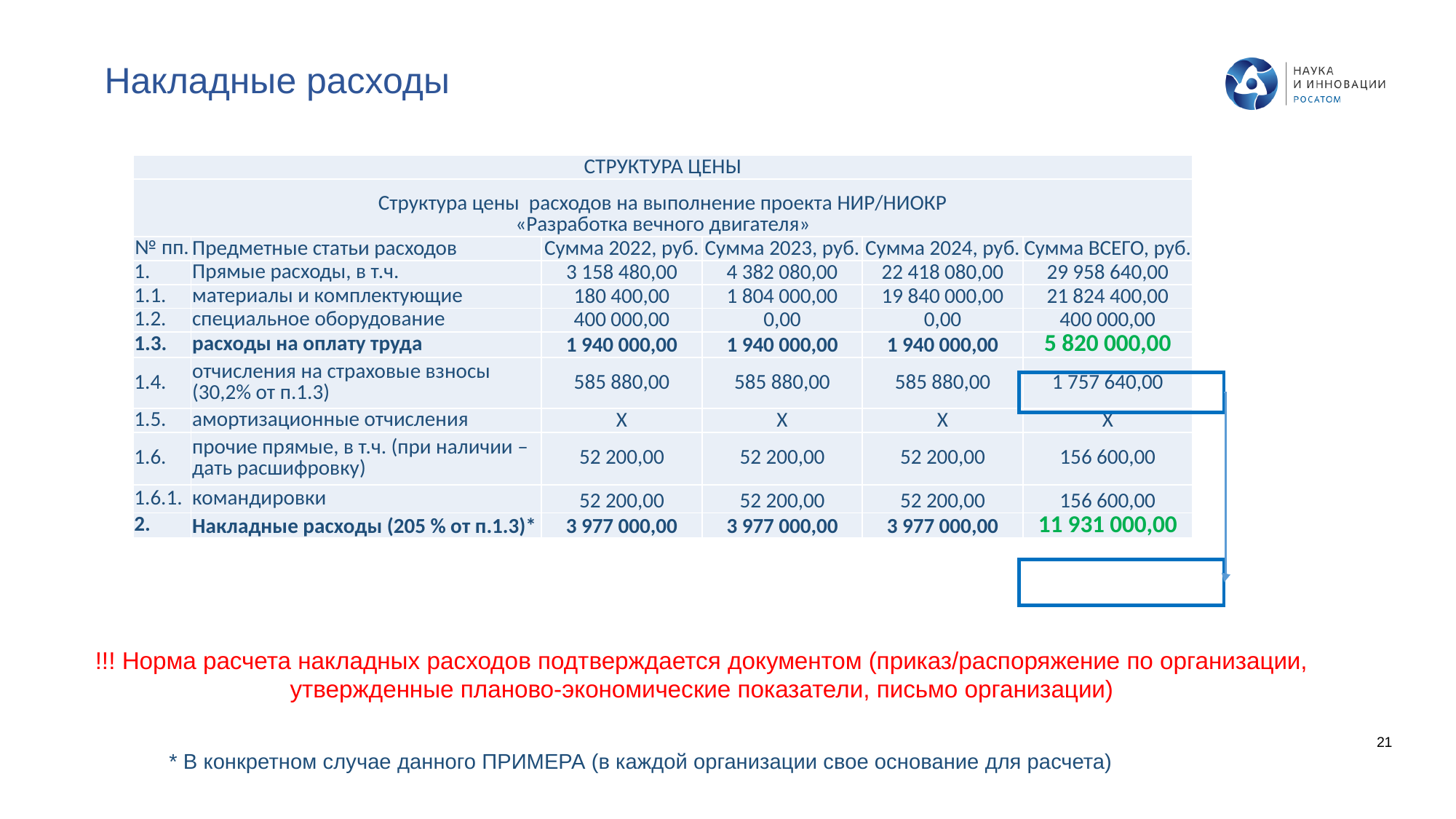

Накладные расходы
| СТРУКТУРА ЦЕНЫ |  |  |  |  |  |
| --- | --- | --- | --- | --- | --- |
| Структура цены расходов на выполнение проекта НИР/НИОКР «Разработка вечного двигателя» |  |  |  |  |  |
| № пп. | Предметные статьи расходов | Сумма 2022, руб. | Сумма 2023, руб. | Сумма 2024, руб. | Сумма ВСЕГО, руб. |
| 1. | Прямые расходы, в т.ч. | 3 158 480,00 | 4 382 080,00 | 22 418 080,00 | 29 958 640,00 |
| 1.1. | материалы и комплектующие | 180 400,00 | 1 804 000,00 | 19 840 000,00 | 21 824 400,00 |
| 1.2. | специальное оборудование | 400 000,00 | 0,00 | 0,00 | 400 000,00 |
| 1.3. | расходы на оплату труда | 1 940 000,00 | 1 940 000,00 | 1 940 000,00 | 5 820 000,00 |
| 1.4. | отчисления на страховые взносы (30,2% от п.1.3) | 585 880,00 | 585 880,00 | 585 880,00 | 1 757 640,00 |
| 1.5. | амортизационные отчисления | Х | Х | Х | Х |
| 1.6. | прочие прямые, в т.ч. (при наличии – дать расшифровку) | 52 200,00 | 52 200,00 | 52 200,00 | 156 600,00 |
| 1.6.1. | командировки | 52 200,00 | 52 200,00 | 52 200,00 | 156 600,00 |
| 2. | Накладные расходы (205 % от п.1.3)\* | 3 977 000,00 | 3 977 000,00 | 3 977 000,00 | 11 931 000,00 |

!!! Норма расчета накладных расходов подтверждается документом (приказ/распоряжение по организации, утвержденные планово-экономические показатели, письмо организации)
* В конкретном случае данного ПРИМЕРА (в каждой организации свое основание для расчета)